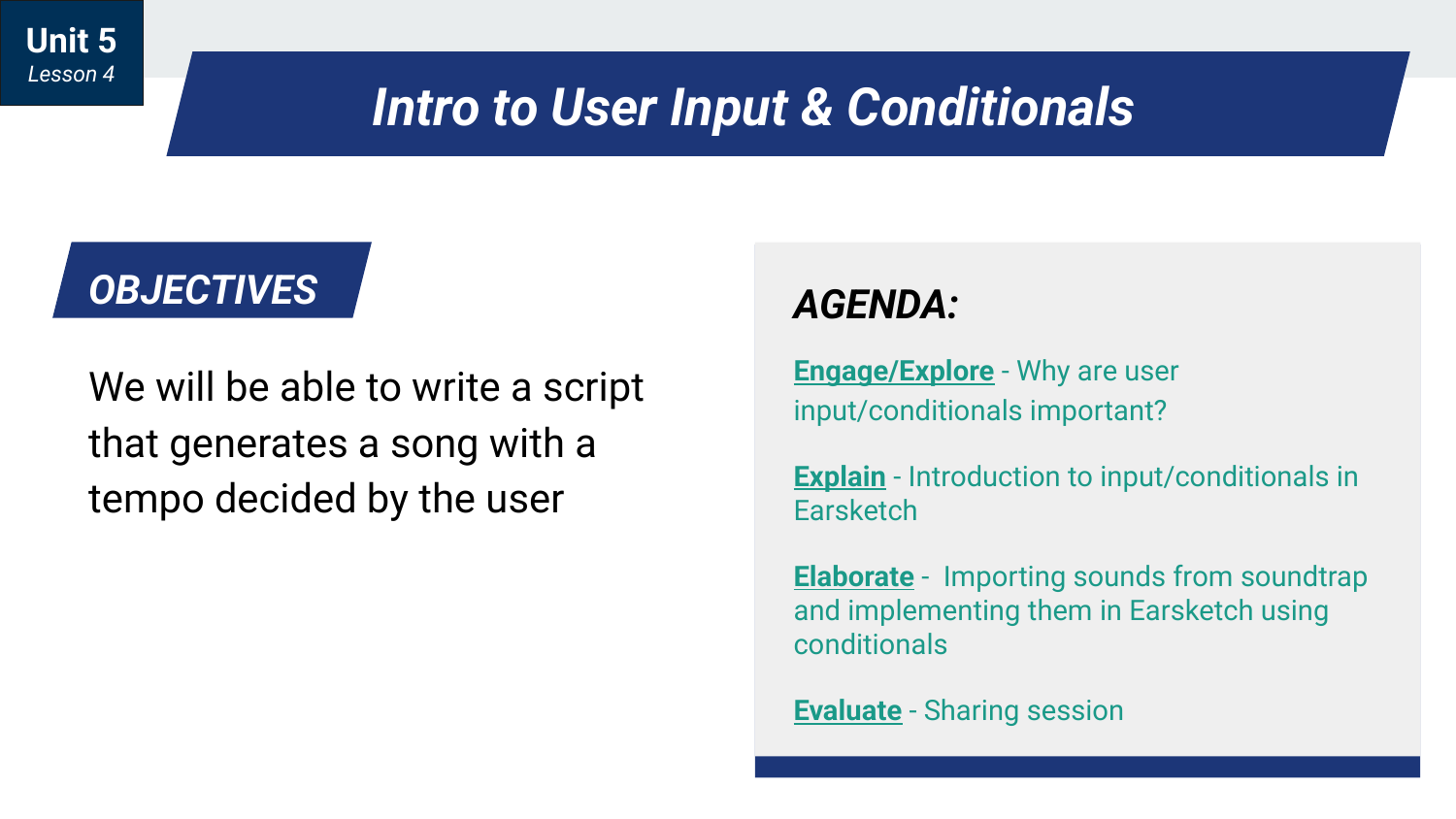

Unit 5 Lesson 4

# Intro to User Input & Conditionals

OBJECTIVES

AGENDA:
Engage/Explore - Why are user input/conditionals important?
Explain - Introduction to input/conditionals in Earsketch
Elaborate -  Importing sounds from soundtrap and implementing them in Earsketch using conditionals
Evaluate - Sharing session
We will be able to write a script that generates a song with a tempo decided by the user